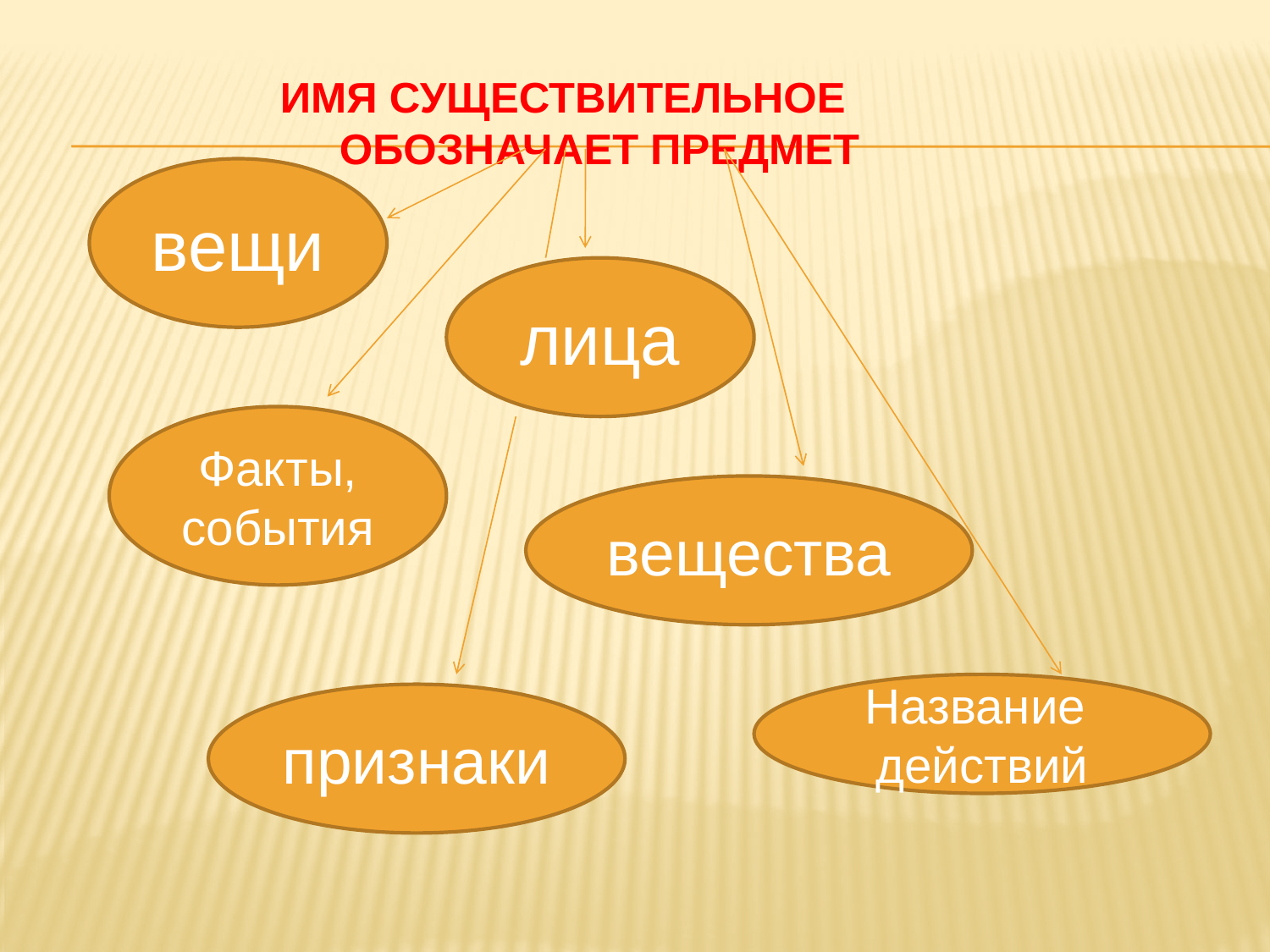

# Имя существительное обозначает предмет
вещи

лица
Факты, события
вещества
Название
действий
признаки